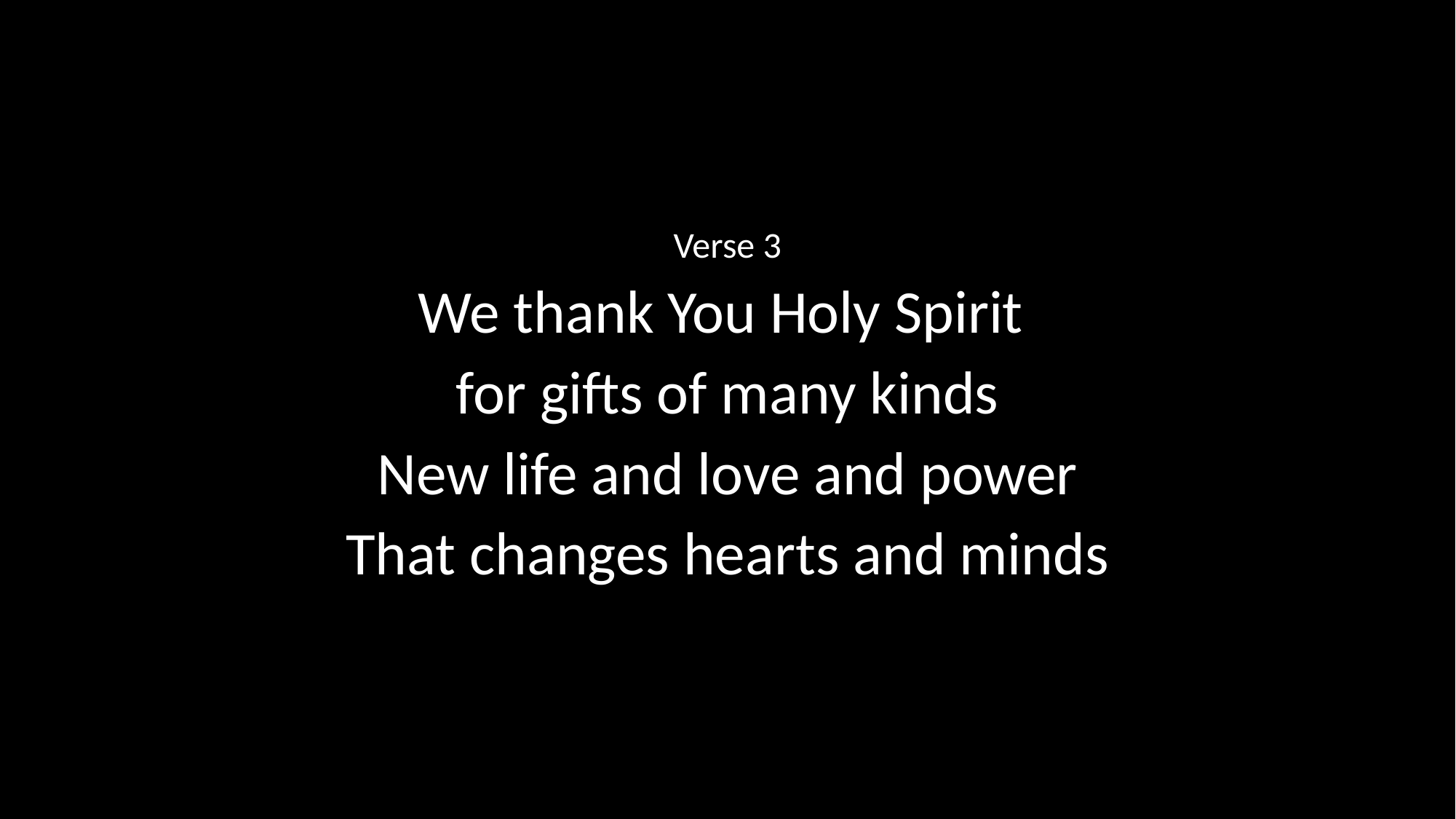

Verse 3
We thank You Holy Spirit
for gifts of many kinds
New life and love and power
That changes hearts and minds